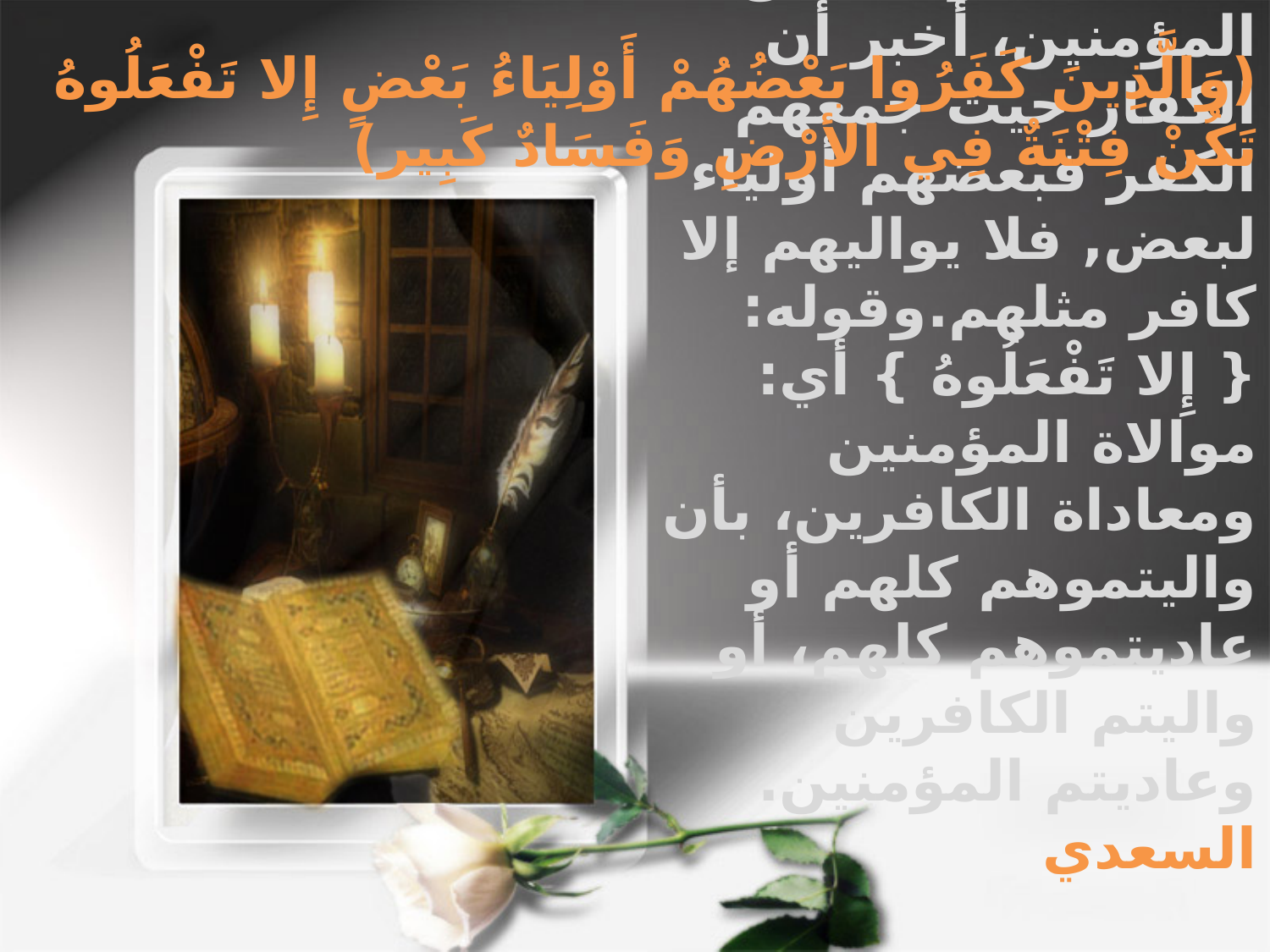

(وَالَّذِينَ كَفَرُوا بَعْضُهُمْ أَوْلِيَاءُ بَعْضٍ إِلا تَفْعَلُوهُ تَكُنْ فِتْنَةٌ فِي الأرْضِ وَفَسَادٌ كَبِير)
لما عقد الولاية بين المؤمنين، أخبر أن الكفار حيث جمعهم الكفر فبعضهم أولياء لبعض, فلا يواليهم إلا كافر مثلهم.وقوله: { إِلا تَفْعَلُوهُ } أي: موالاة المؤمنين ومعاداة الكافرين، بأن واليتموهم كلهم أو عاديتموهم كلهم، أو واليتم الكافرين وعاديتم المؤمنين.     السعدي